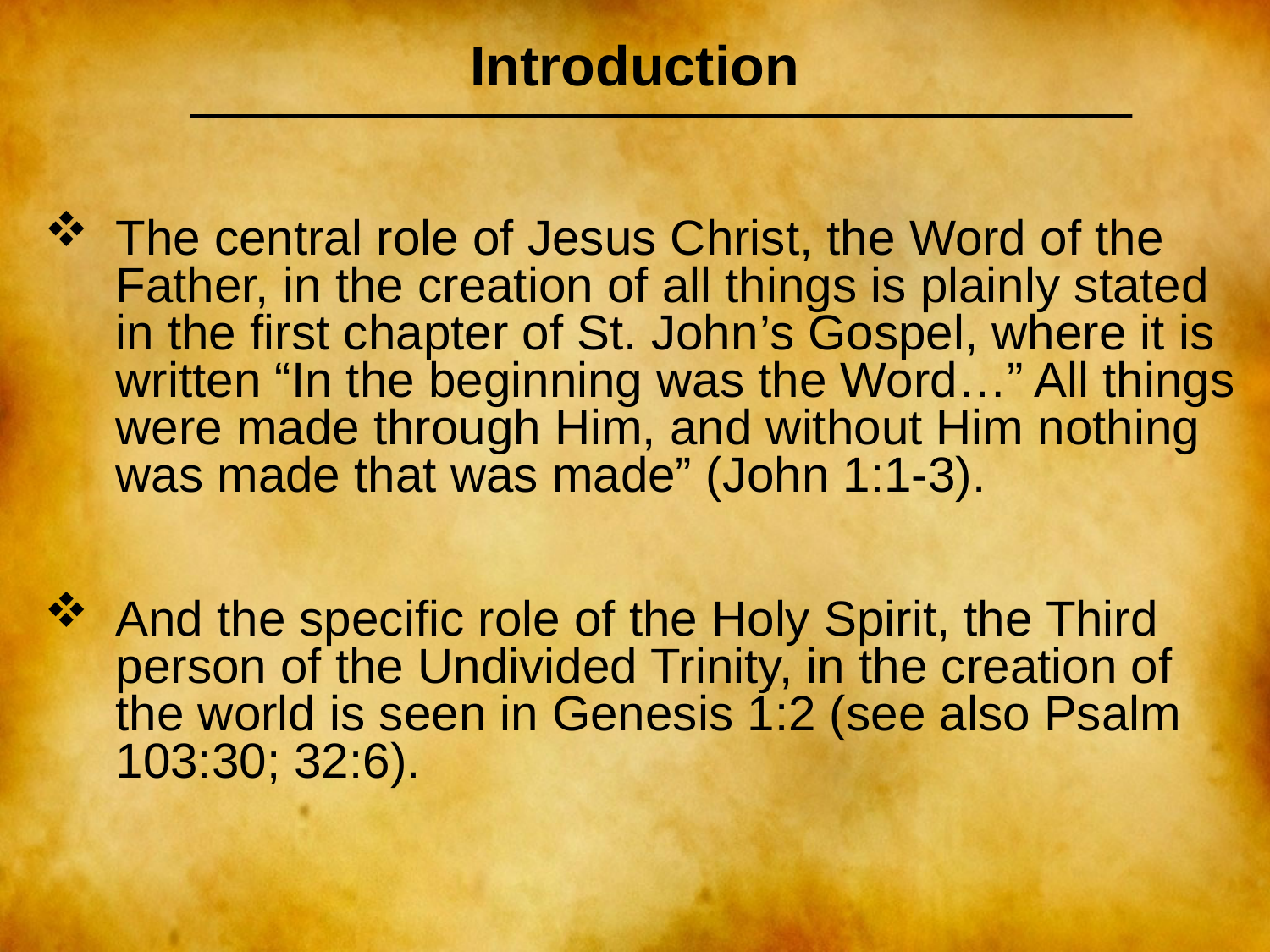

# Introduction

The central role of Jesus Christ, the Word of the Father, in the creation of all things is plainly stated in the first chapter of St. John’s Gospel, where it is written “In the beginning was the Word…” All things were made through Him, and without Him nothing was made that was made” (John 1:1-3).

And the specific role of the Holy Spirit, the Third person of the Undivided Trinity, in the creation of the world is seen in Genesis 1:2 (see also Psalm 103:30; 32:6).